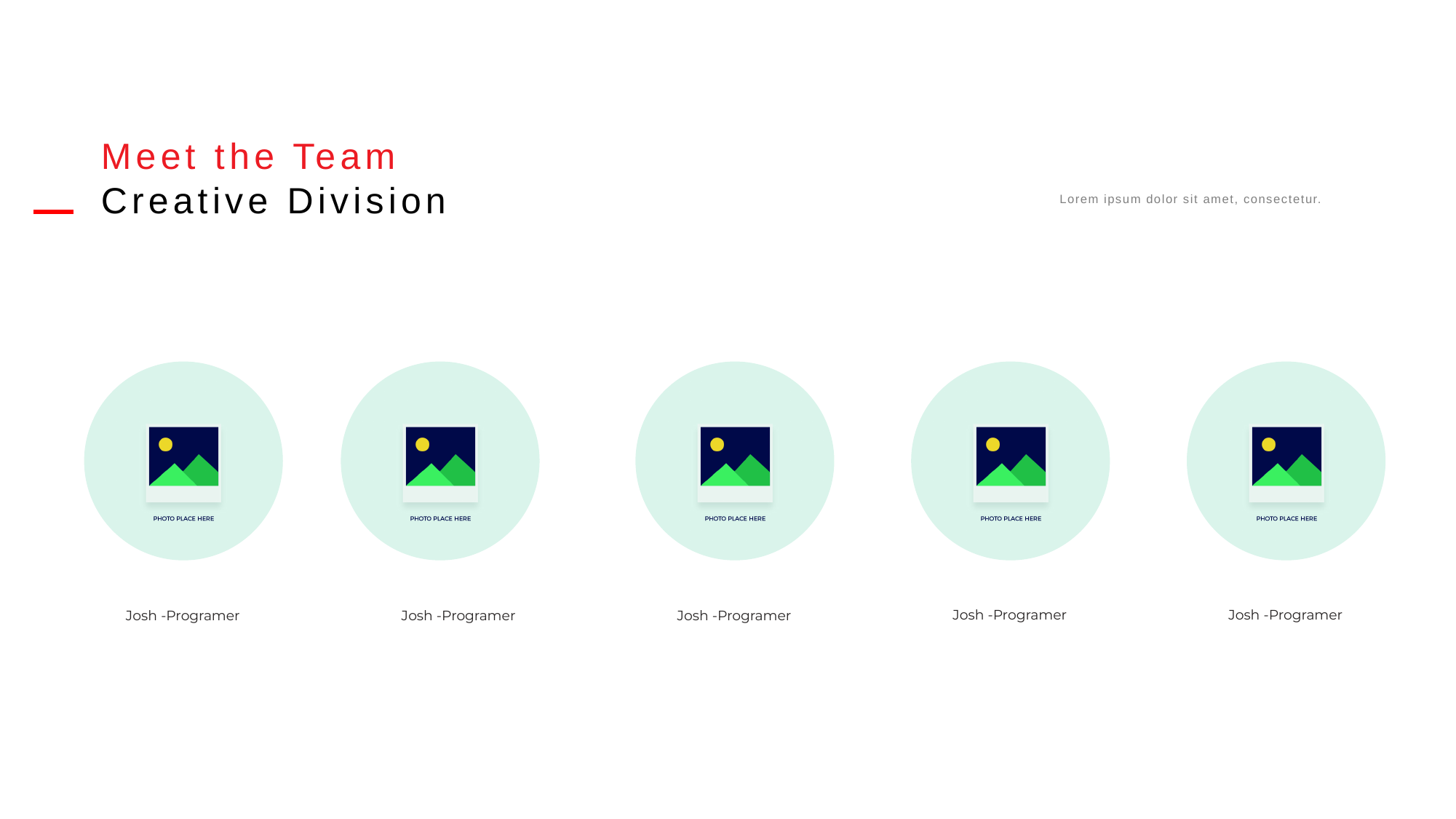

Meet the Team
Creative Division
Lorem ipsum dolor sit amet, consectetur.

Josh -Programer
Josh -Programer
Josh -Programer
Josh -Programer
Josh -Programer